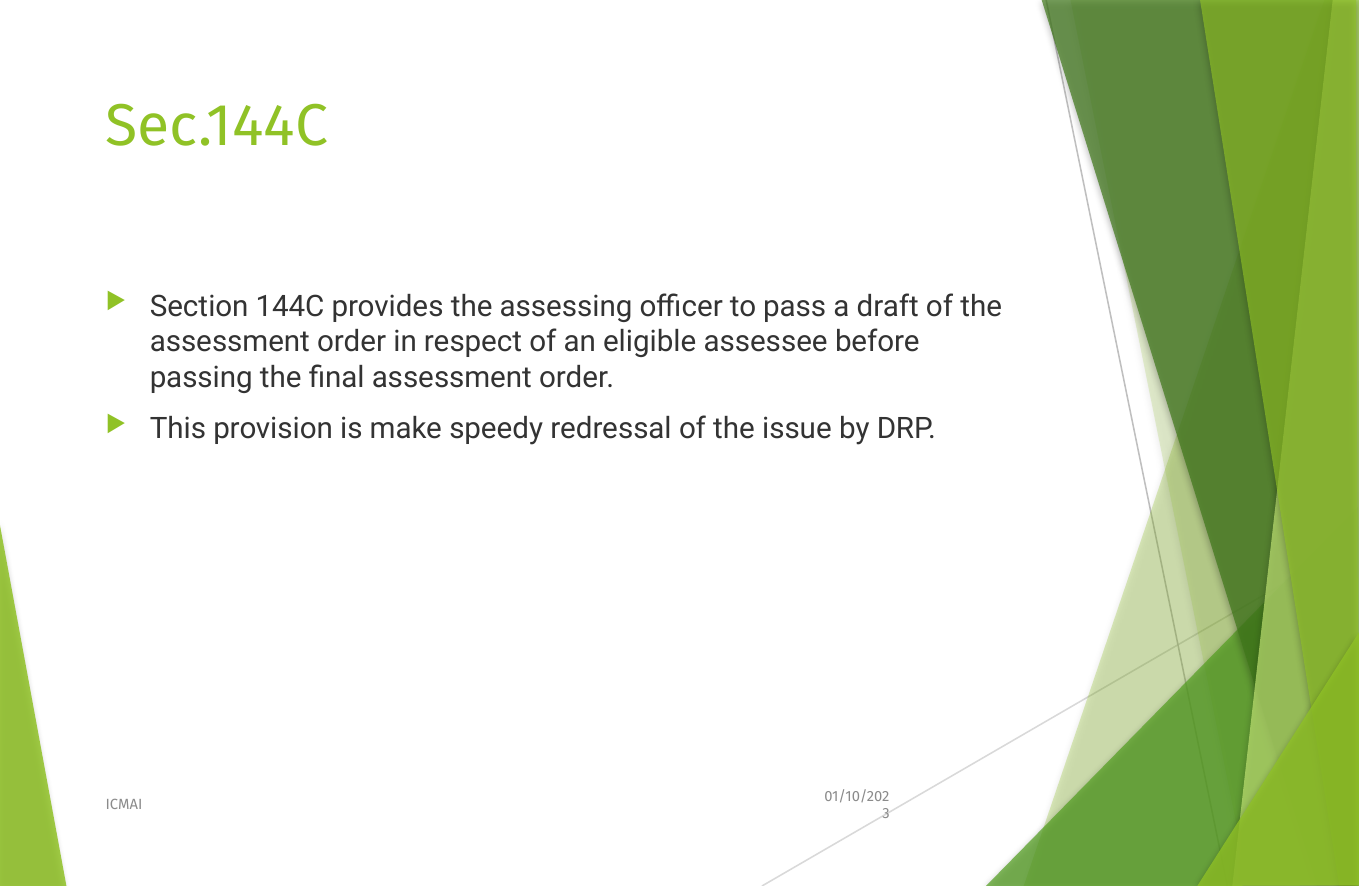

# Sec.144C
Section 144C provides the assessing officer to pass a draft of the assessment order in respect of an eligible assessee before passing the final assessment order.
This provision is make speedy redressal of the issue by DRP.
ICMAI
01/10/2023